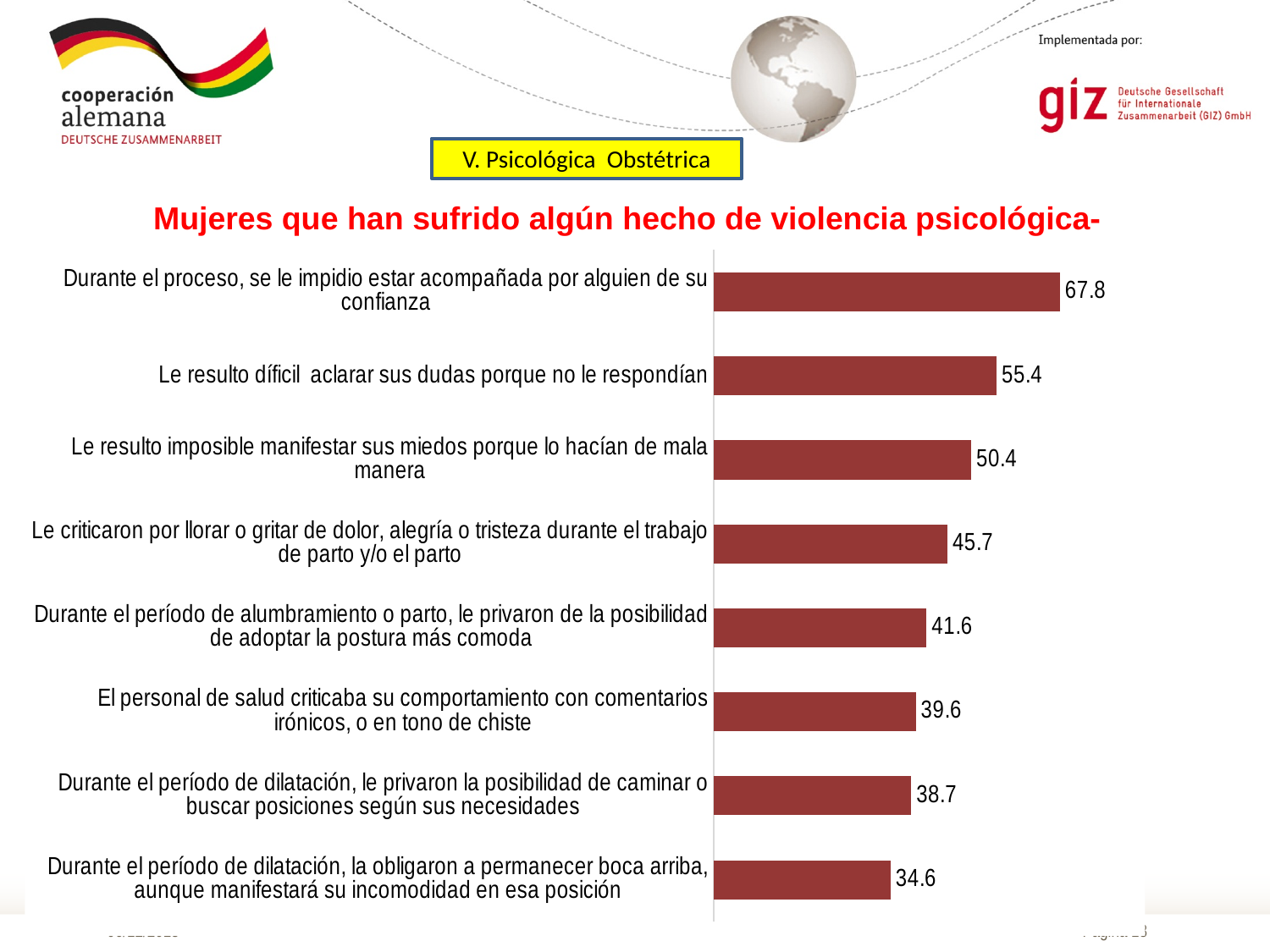

V. Psicológica  Obstétrica
Mujeres que han sufrido algún hecho de violencia psicológica-obstétrica, según forma

### Chart

| Category |  |
|---|---|
| Durante el período de dilatación, la obligaron a permanecer boca arriba, aunque manifestará su incomodidad en esa posición | 34.620764862933854 |
| Durante el período de dilatación, le privaron la posibilidad de caminar o buscar posiciones según sus necesidades | 38.65152483736322 |
| El personal de salud criticaba su comportamiento con comentarios irónicos, o en tono de chiste | 39.56492310006393 |
| Durante el período de alumbramiento o parto, le privaron de la posibilidad de adoptar la postura más comoda | 41.64742601436468 |
| Le criticaron por llorar o gritar de dolor, alegría o tristeza durante el trabajo de parto y/o el parto | 45.72575489790546 |
| Le resulto imposible manifestar sus miedos porque lo hacían de mala manera | 50.38412364155981 |
| Le resulto díficil  aclarar sus dudas porque no le respondían | 55.35291242056181 |
| Durante el proceso, se le impidio estar acompañada por alguien de su confianza | 67.77197006731095 |
06/12/2018